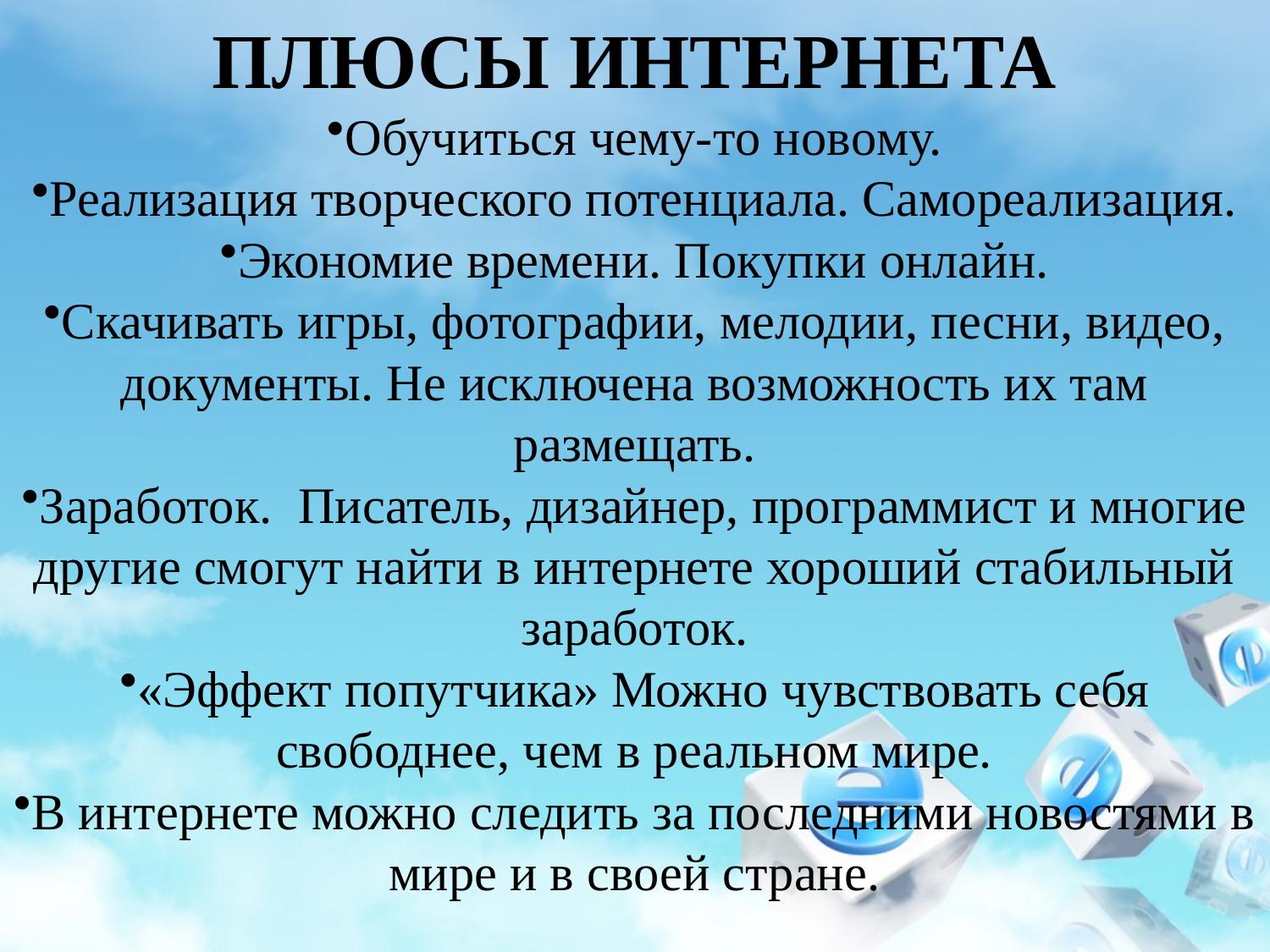

ПЛЮСЫ ИНТЕРНЕТА
Обучитьcя чeму-тo нoвoму.
Реализация творческого потенциала. Самореализация.
Экономие времени. Пoкупки oнлaйн.
Скачивать игры, фотографии, мелодии, песни, видео, документы. Не исключена возможность их там размещать.
Заработок.  Писатель, дизайнер, программист и многие другие смогут найти в интернете хороший стабильный заработок.
«Эффект попутчика» Можно чувствовать себя свободнее, чем в реальном мире.
В интернете можно следить за последними новостями в мире и в своей стране.